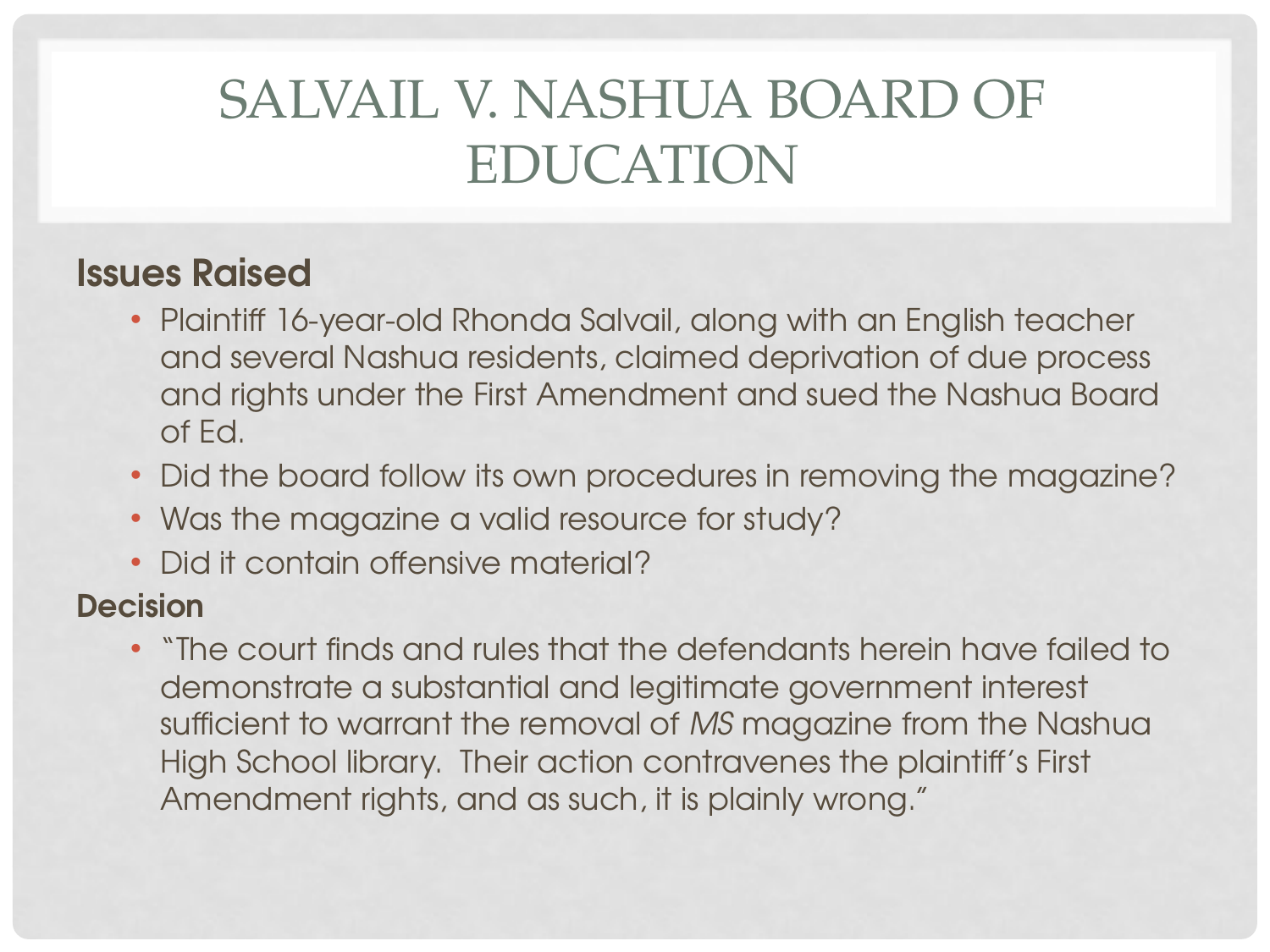

# Salvail v. Nashua Board of Education
Issues Raised
Plaintiff 16-year-old Rhonda Salvail, along with an English teacher and several Nashua residents, claimed deprivation of due process and rights under the First Amendment and sued the Nashua Board of Ed.
Did the board follow its own procedures in removing the magazine?
Was the magazine a valid resource for study?
Did it contain offensive material?
Decision
“The court finds and rules that the defendants herein have failed to demonstrate a substantial and legitimate government interest sufficient to warrant the removal of MS magazine from the Nashua High School library.  Their action contravenes the plaintiff’s First Amendment rights, and as such, it is plainly wrong.”